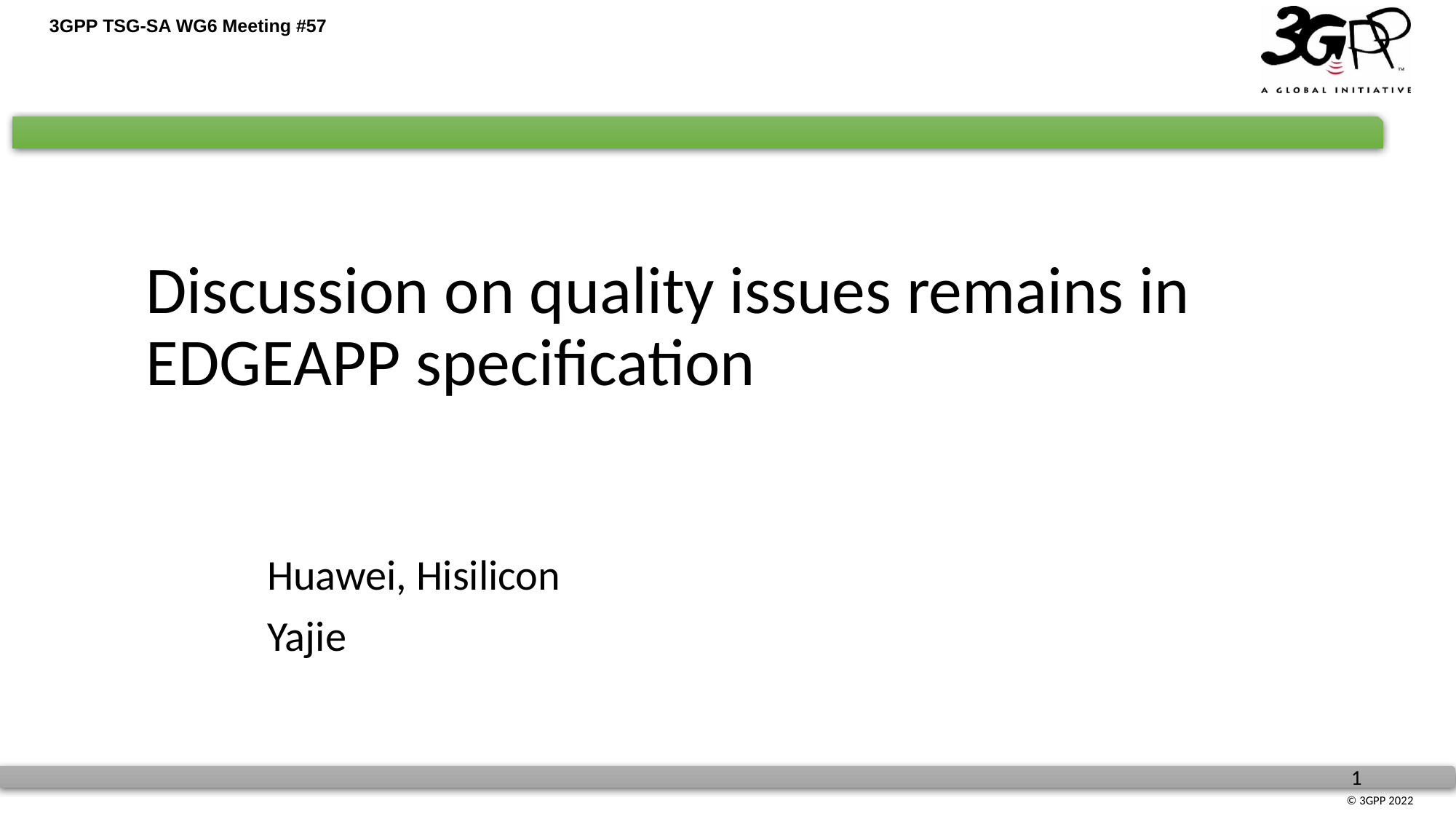

# Discussion on quality issues remains in EDGEAPP specification
Huawei, Hisilicon
Yajie